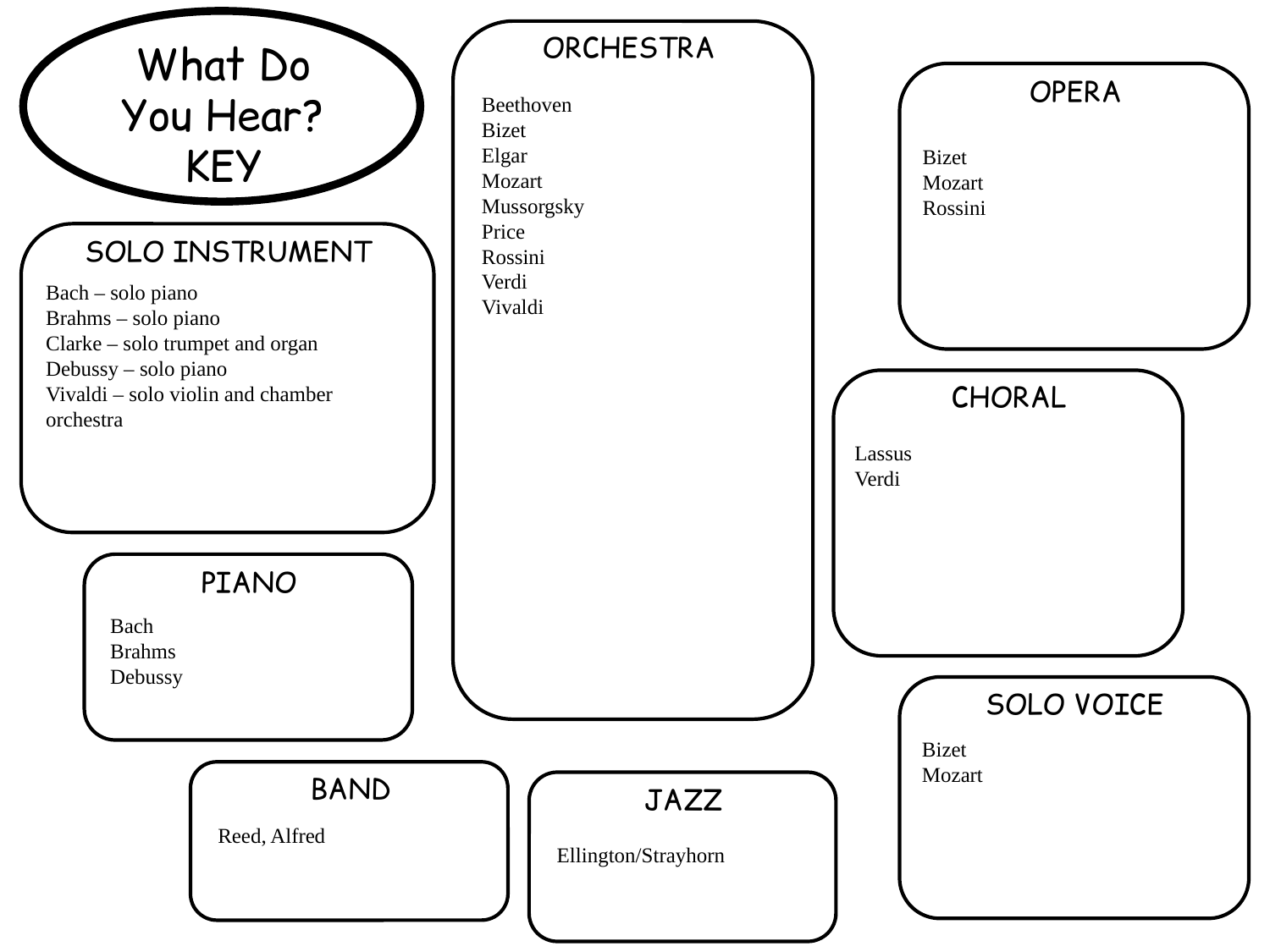

What Do
You Hear?
KEY

ORCHESTRA

OPERA
Beethoven
Bizet
Elgar
Mozart
Mussorgsky
Price
Rossini
Verdi
Vivaldi

Bizet
Mozart
Rossini

SOLO INSTRUMENT
Bach – solo piano
Brahms – solo piano
Clarke – solo trumpet and organ
Debussy – solo piano
Vivaldi – solo violin and chamber orchestra

CHORAL
Lassus
Verdi

PIANO
Bach
Brahms
Debussy

SOLO VOICE
Bizet
Mozart

BAND

JAZZ
Reed, Alfred
Ellington/Strayhorn